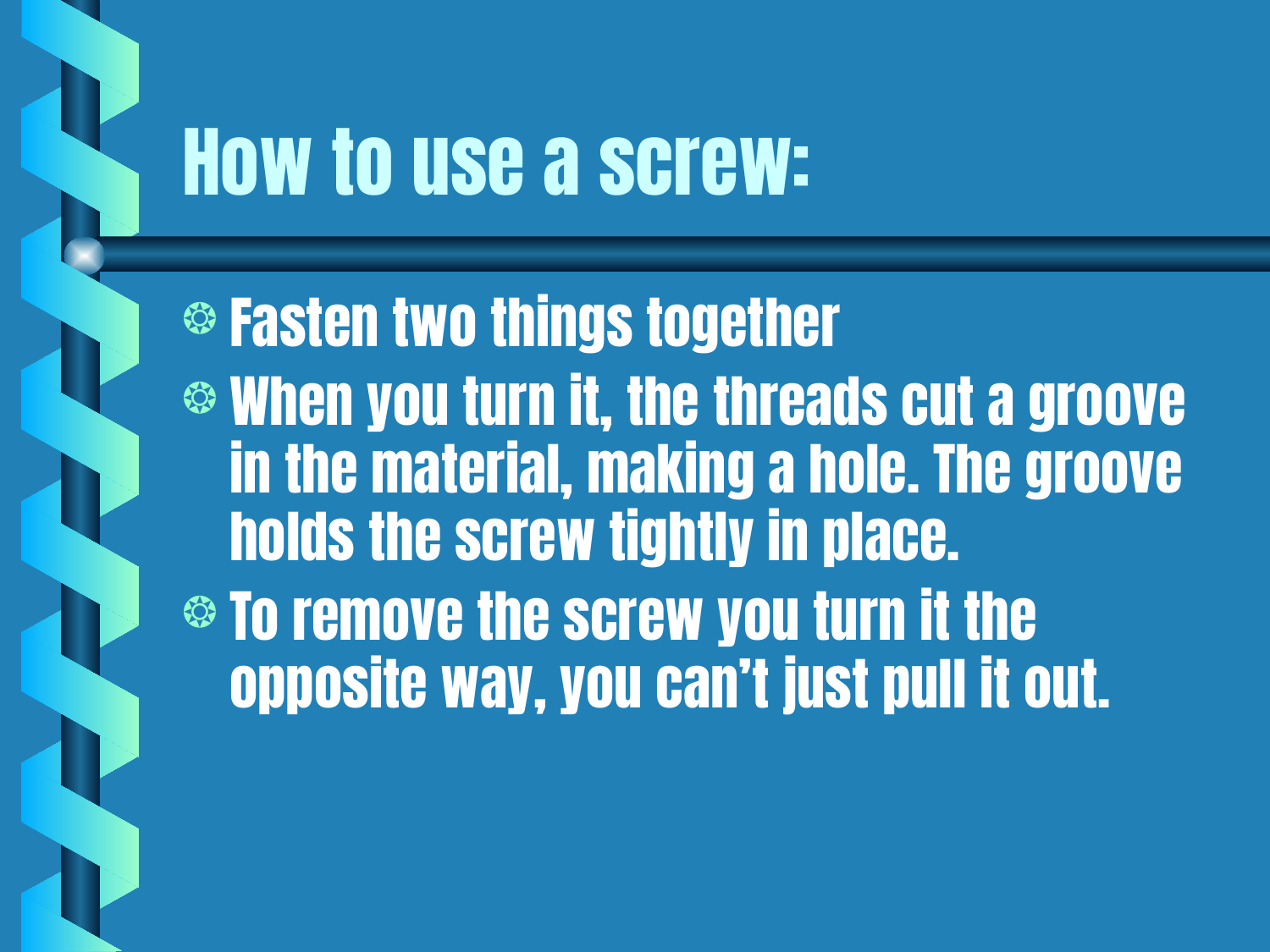

# How to use a screw:
Fasten two things together
When you turn it, the threads cut a groove in the material, making a hole. The groove holds the screw tightly in place.
To remove the screw you turn it the opposite way, you can’t just pull it out.